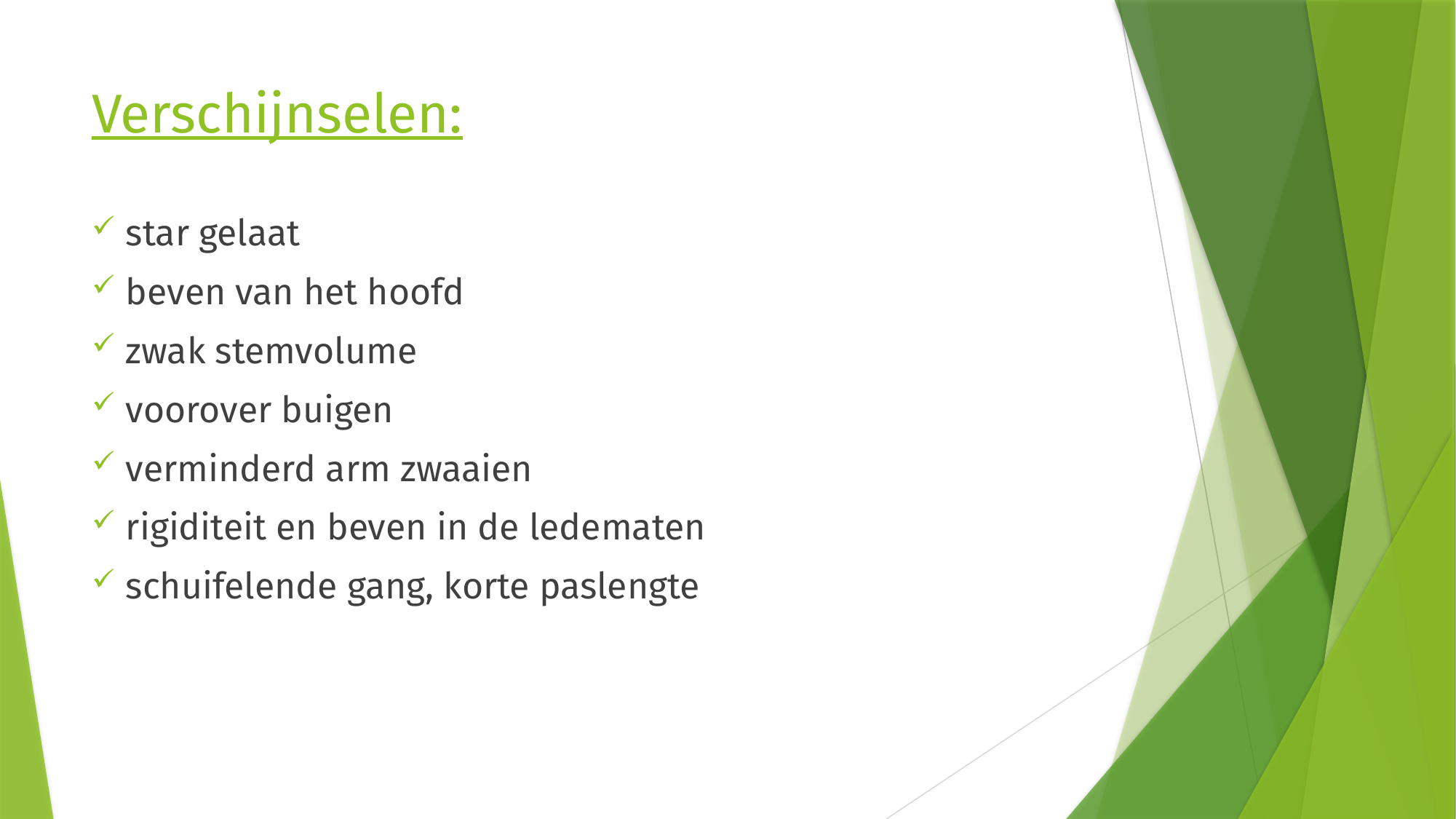

# Verschijnselen:

star gelaat
beven van het hoofd
zwak stemvolume
voorover buigen
verminderd arm zwaaien
rigiditeit en beven in de ledematen
schuifelende gang, korte paslengte